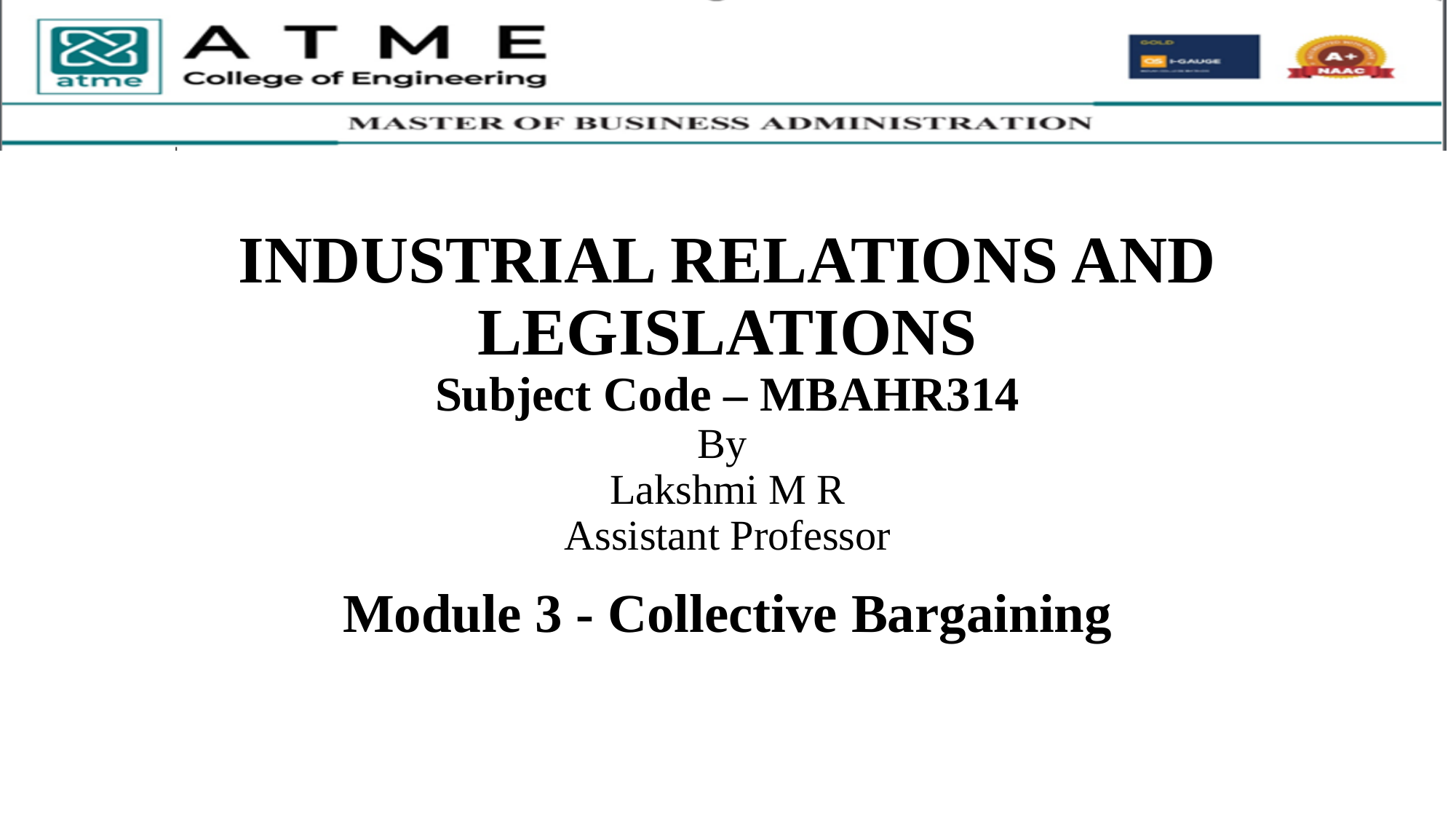

# INDUSTRIAL RELATIONS AND LEGISLATIONS Subject Code – MBAHR314 By Lakshmi M R Assistant Professor
Module 3 - Collective Bargaining